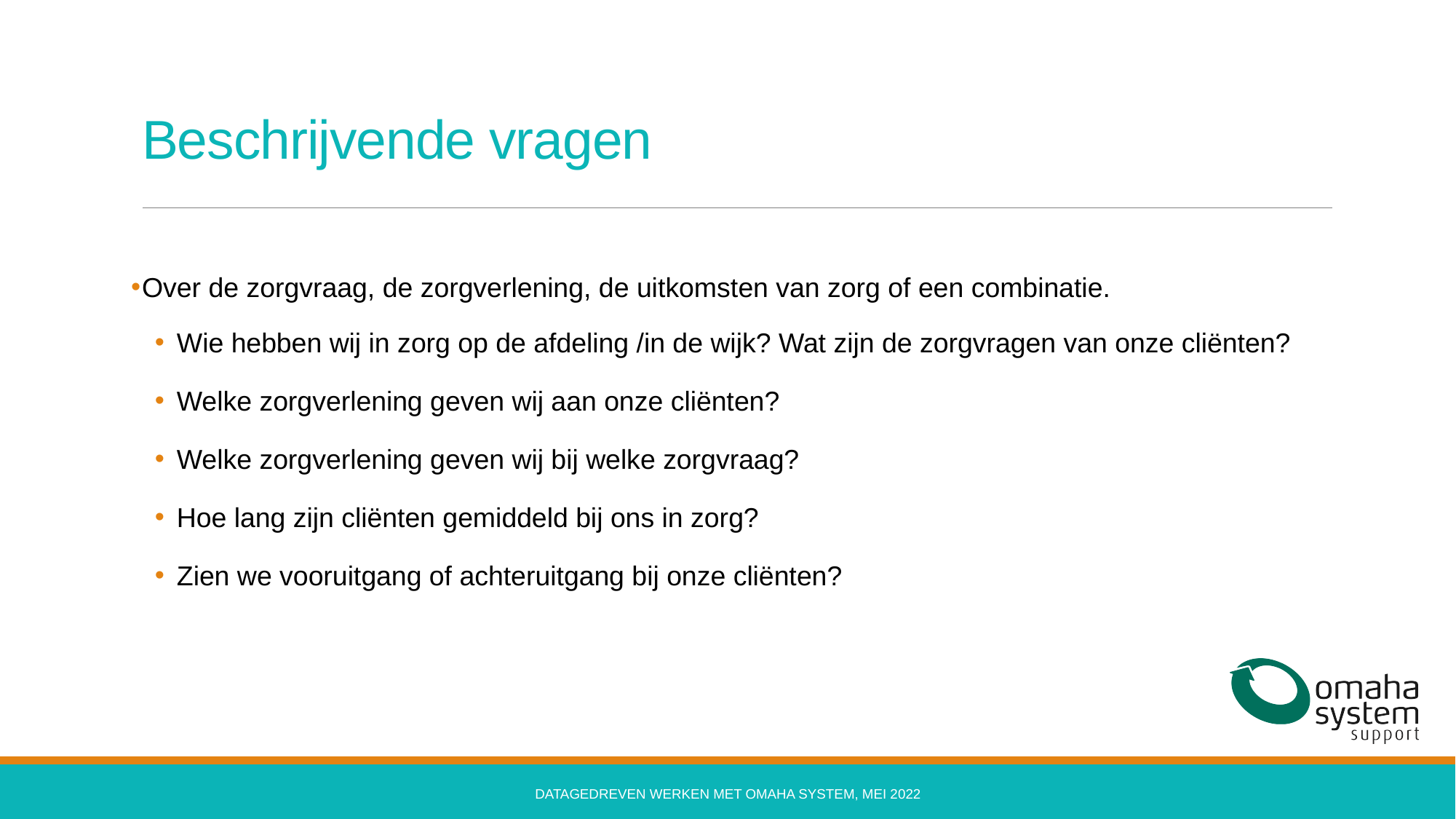

# Beschrijvende vragen
Over de zorgvraag, de zorgverlening, de uitkomsten van zorg of een combinatie.
Wie hebben wij in zorg op de afdeling /in de wijk? Wat zijn de zorgvragen van onze cliënten?
Welke zorgverlening geven wij aan onze cliënten?
Welke zorgverlening geven wij bij welke zorgvraag?
Hoe lang zijn cliënten gemiddeld bij ons in zorg?
Zien we vooruitgang of achteruitgang bij onze cliënten?

Datagedreven werken met Omaha System, mei 2022